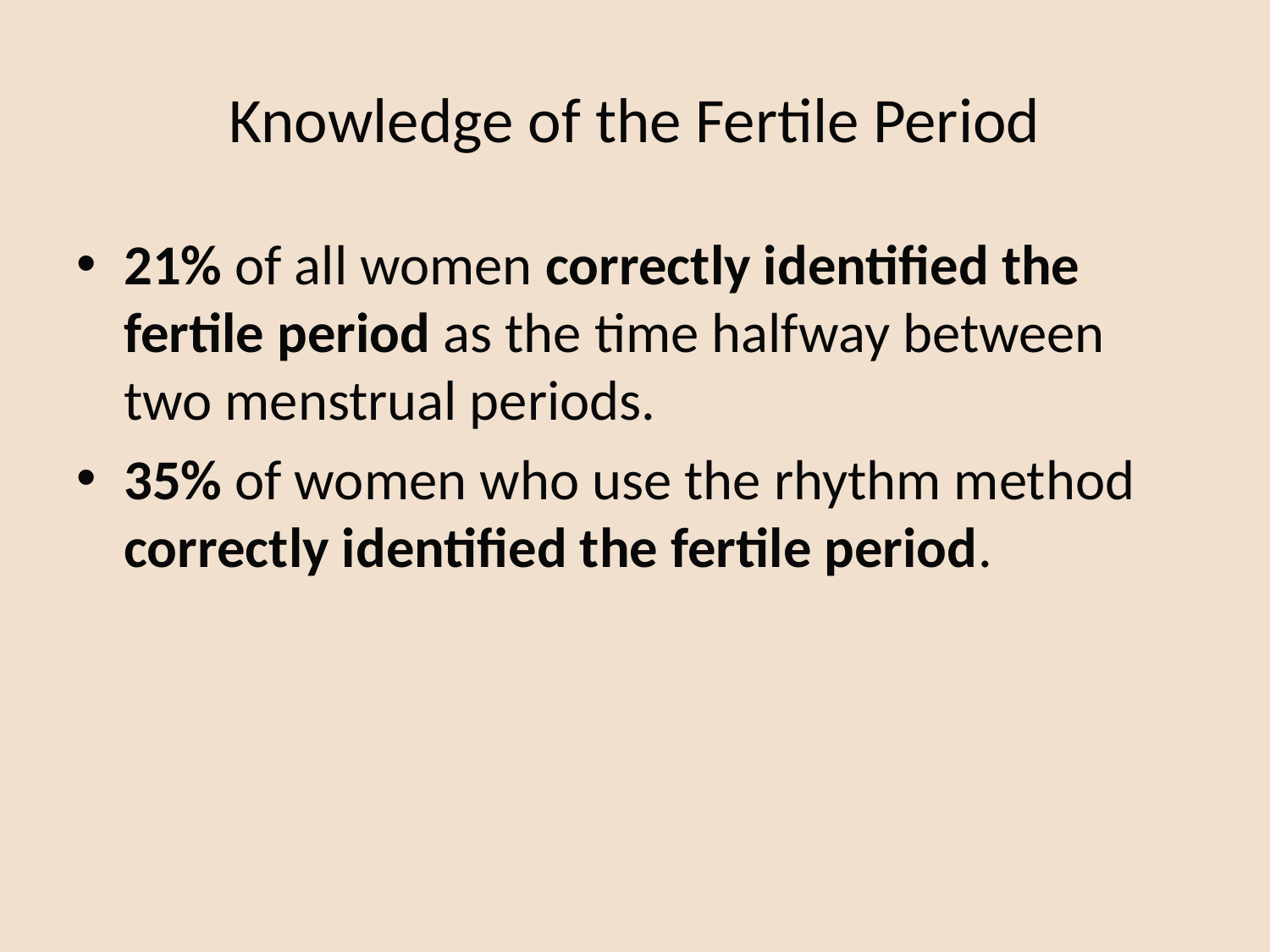

# Knowledge of the Fertile Period
21% of all women correctly identified the fertile period as the time halfway between two menstrual periods.
35% of women who use the rhythm method correctly identified the fertile period.